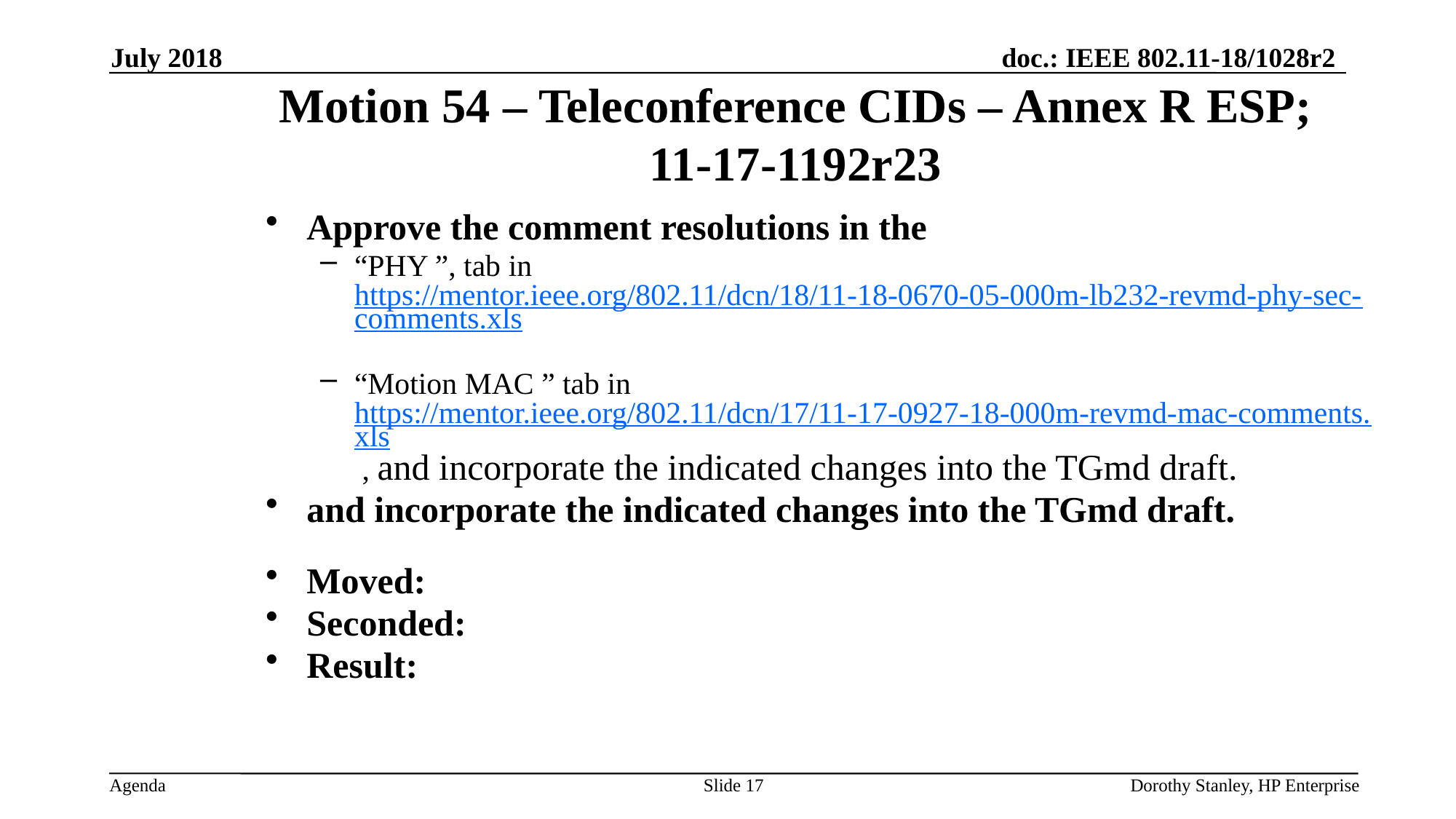

July 2018
Motion 54 – Teleconference CIDs – Annex R ESP; 11-17-1192r23
Approve the comment resolutions in the
“PHY ”, tab in https://mentor.ieee.org/802.11/dcn/18/11-18-0670-05-000m-lb232-revmd-phy-sec-comments.xls
“Motion MAC ” tab in https://mentor.ieee.org/802.11/dcn/17/11-17-0927-18-000m-revmd-mac-comments.xls , and incorporate the indicated changes into the TGmd draft.
and incorporate the indicated changes into the TGmd draft.
Moved:
Seconded:
Result:

Slide 17
Dorothy Stanley, HP Enterprise